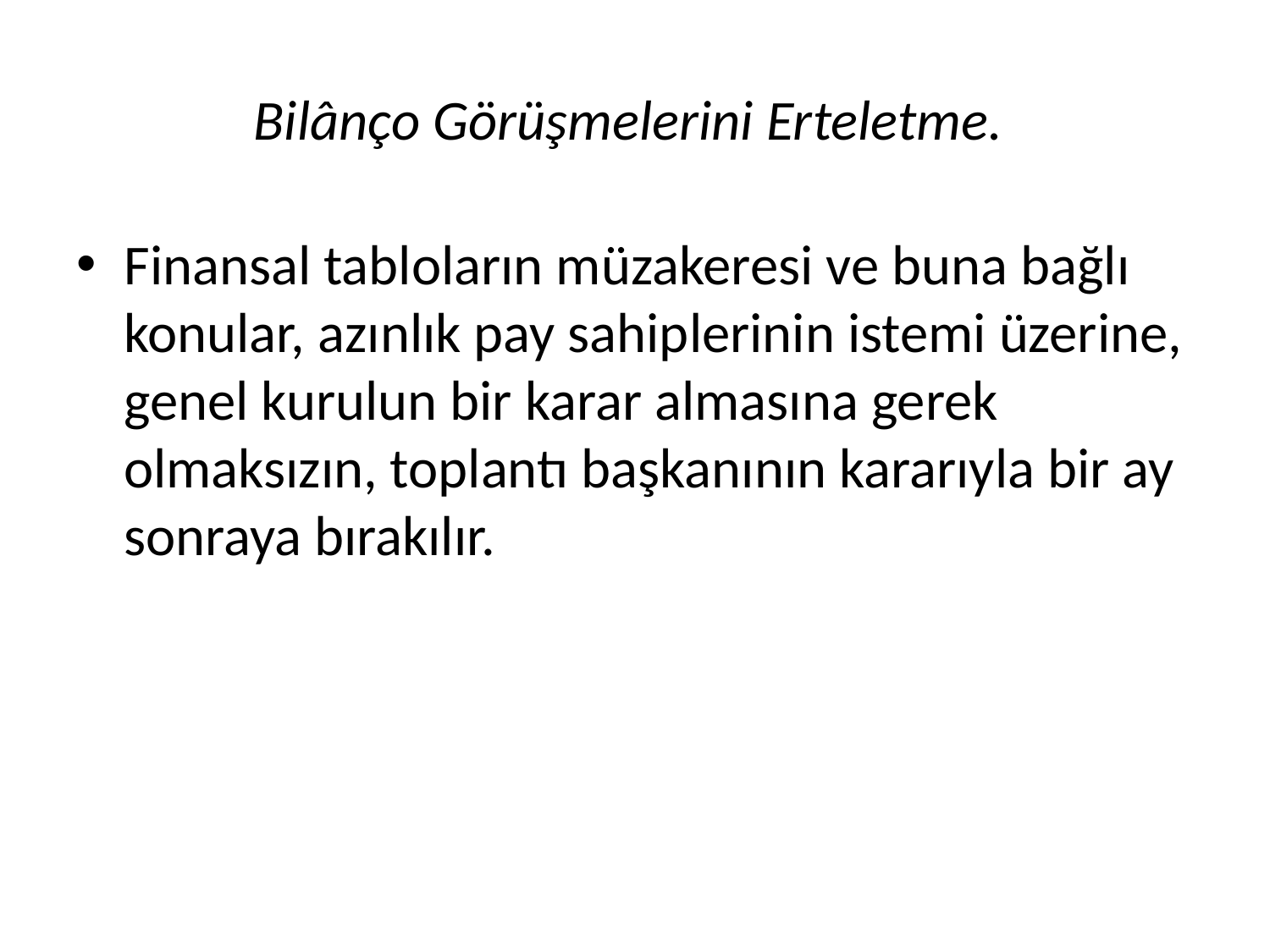

# Bilânço Görüşmelerini Erteletme.
Finansal tabloların müzakeresi ve buna bağlı konular, azınlık pay sahiplerinin istemi üzerine, genel kurulun bir karar almasına gerek olmaksızın, toplantı başkanının kararıyla bir ay sonraya bırakılır.